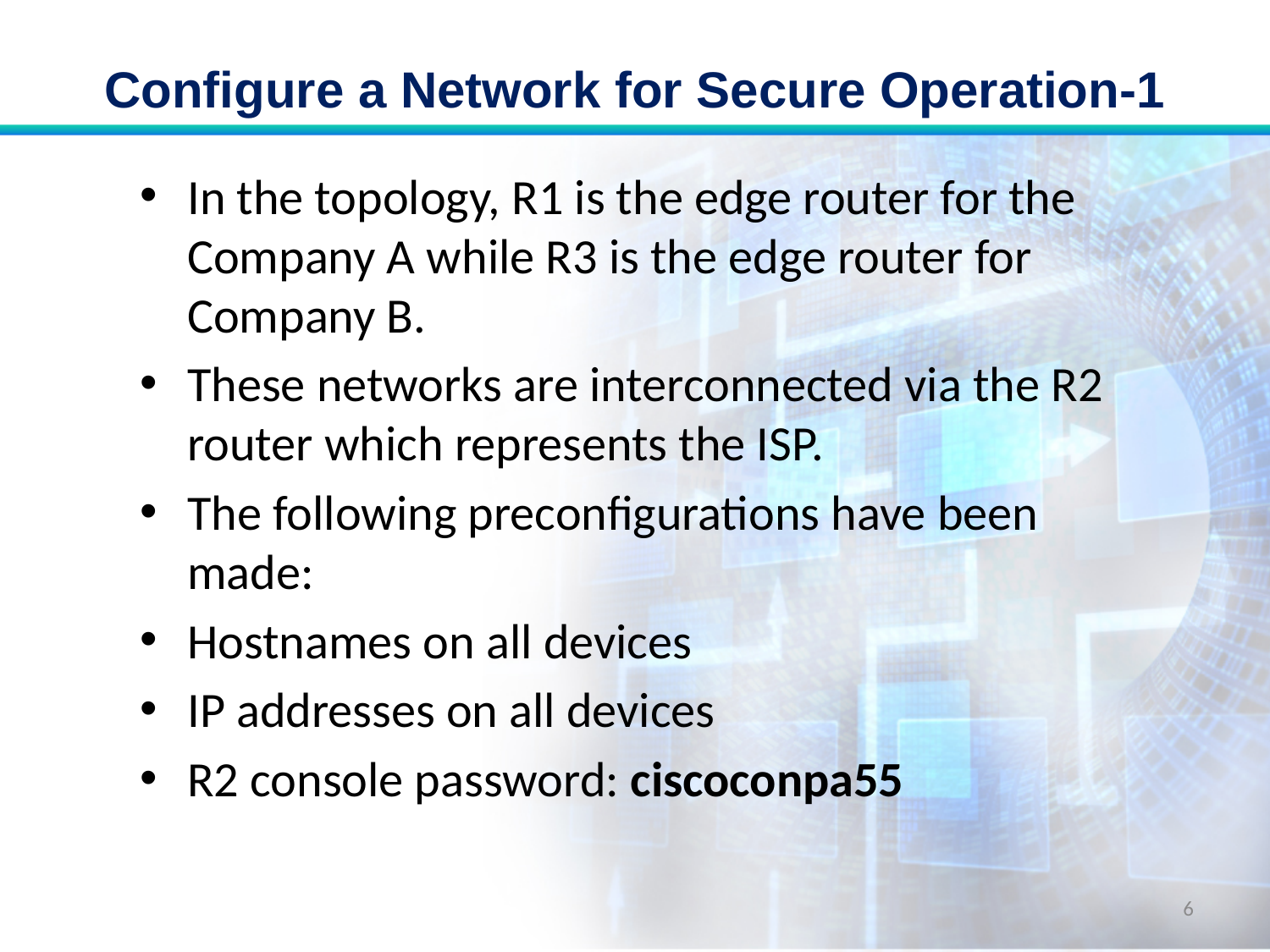

# Configure a Network for Secure Operation-1
In the topology, R1 is the edge router for the Company A while R3 is the edge router for Company B.
These networks are interconnected via the R2 router which represents the ISP.
The following preconfigurations have been made:
Hostnames on all devices
IP addresses on all devices
R2 console password: ciscoconpa55
6